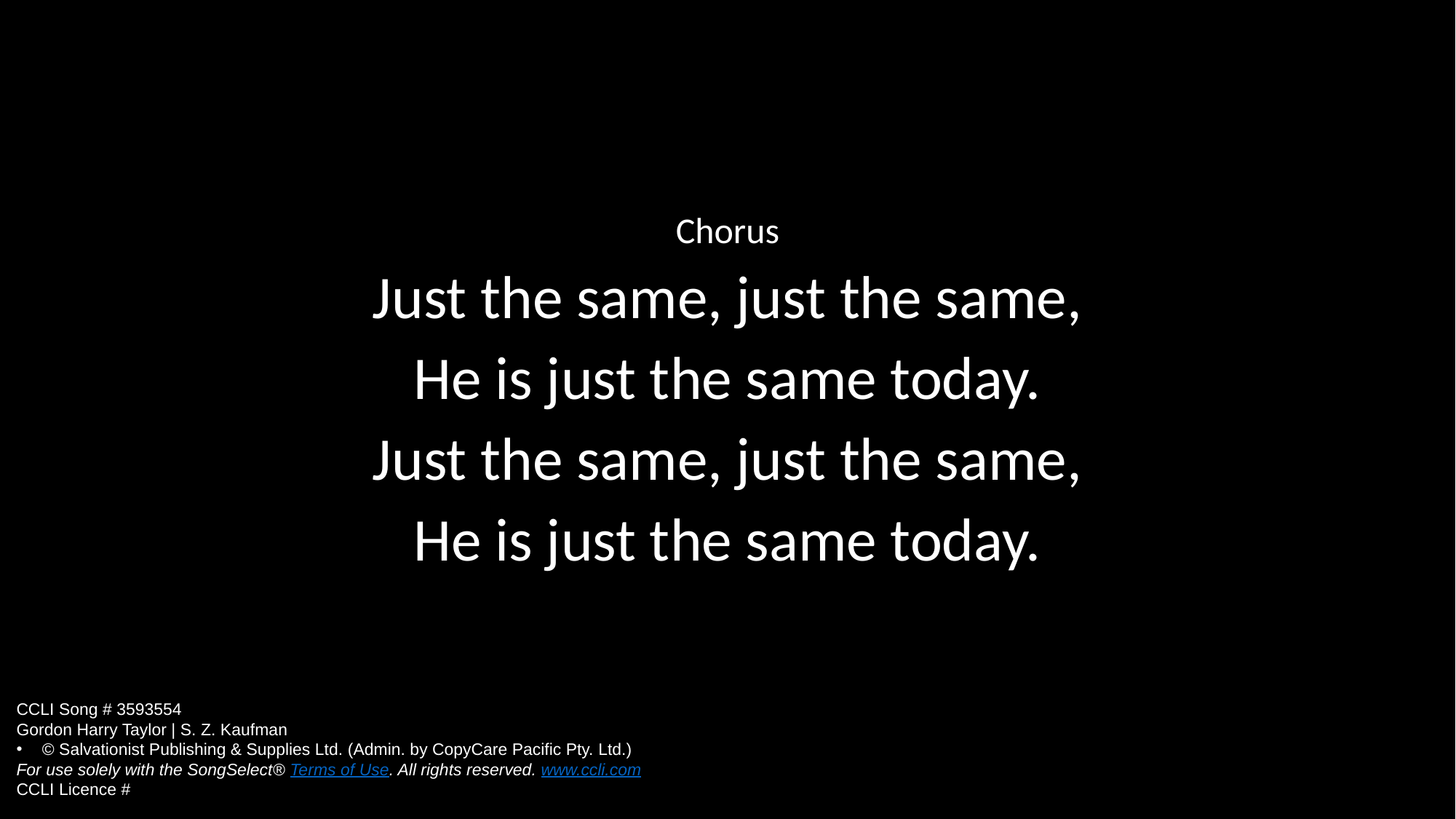

Chorus
Just the same, just the same,
He is just the same today.
Just the same, just the same,
He is just the same today.
CCLI Song # 3593554
Gordon Harry Taylor | S. Z. Kaufman
© Salvationist Publishing & Supplies Ltd. (Admin. by CopyCare Pacific Pty. Ltd.)
For use solely with the SongSelect® Terms of Use. All rights reserved. www.ccli.com
CCLI Licence #